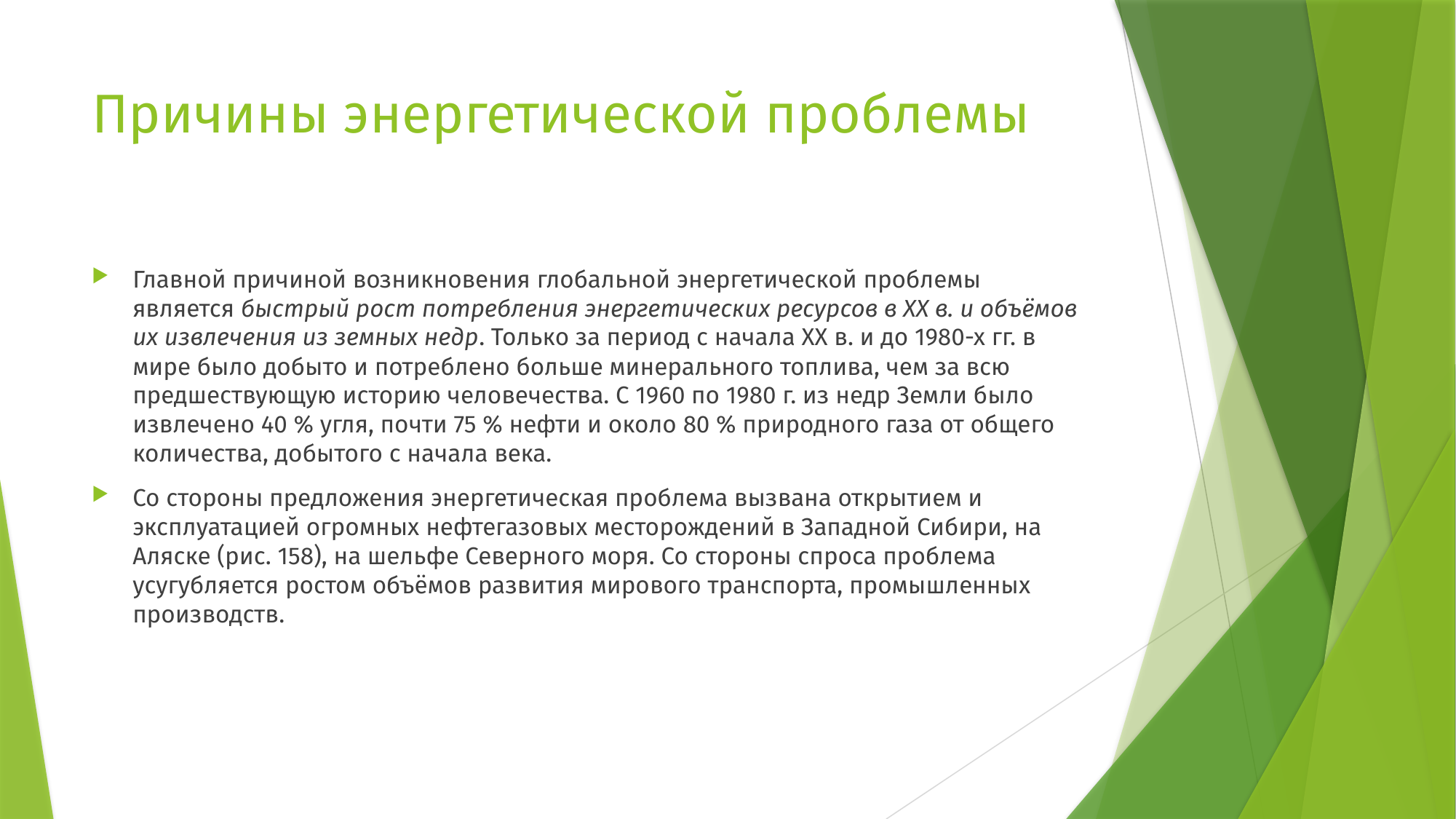

# Причины энергетической проблемы
Главной причиной возникновения глобальной энергетической проблемы является быстрый рост потребления энергетических ресурсов в XX в. и объёмов их извлечения из земных недр. Только за период с начала ХХ в. и до 1980-х гг. в мире было добыто и потреблено больше минерального топлива, чем за всю предшествующую историю человечества. С 1960 по 1980 г. из недр Земли было извлечено 40 % угля, почти 75 % нефти и около 80 % природного газа от общего количества, добытого с начала века.
Со стороны предложения энергетическая проблема вызвана открытием и эксплуатацией огромных нефтегазовых месторождений в Западной Сибири, на Аляске (рис. 158), на шельфе Северного моря. Со стороны спроса проблема усугубляется ростом объёмов развития мирового транспорта, промышленных производств.